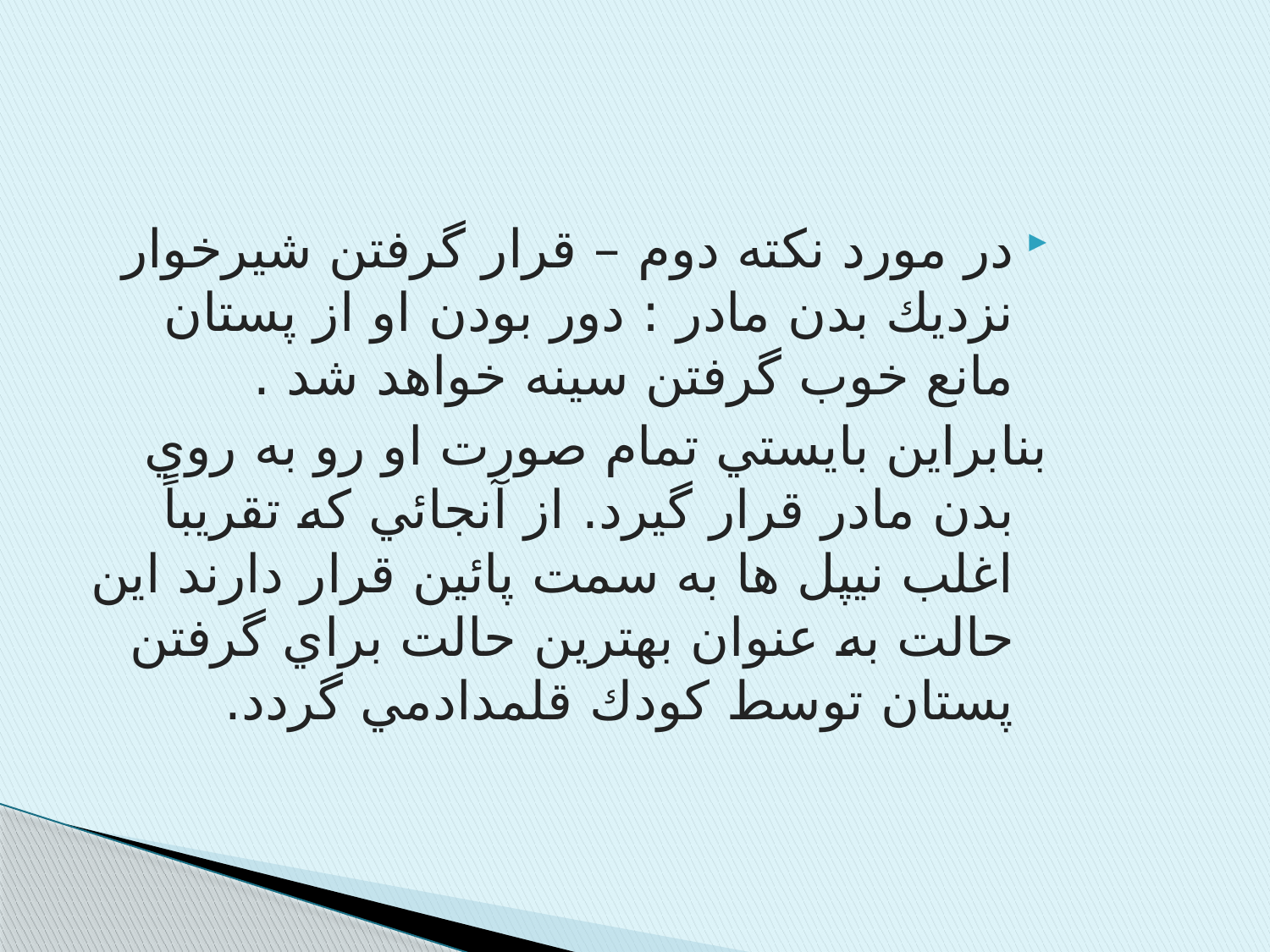

در مورد نكته دوم – قرار گرفتن شيرخوار نزديك بدن مادر : دور بودن او از پستان مانع خوب گرفتن سينه خواهد شد .
بنابراين بايستي تمام صورت او رو به روي بدن مادر قرار گیرد. از آنجائي كه تقريباً اغلب نيپل ها به سمت پائين قرار دارند اين حالت به عنوان بهترين حالت براي گرفتن پستان توسط كودك قلمدادمي گردد.